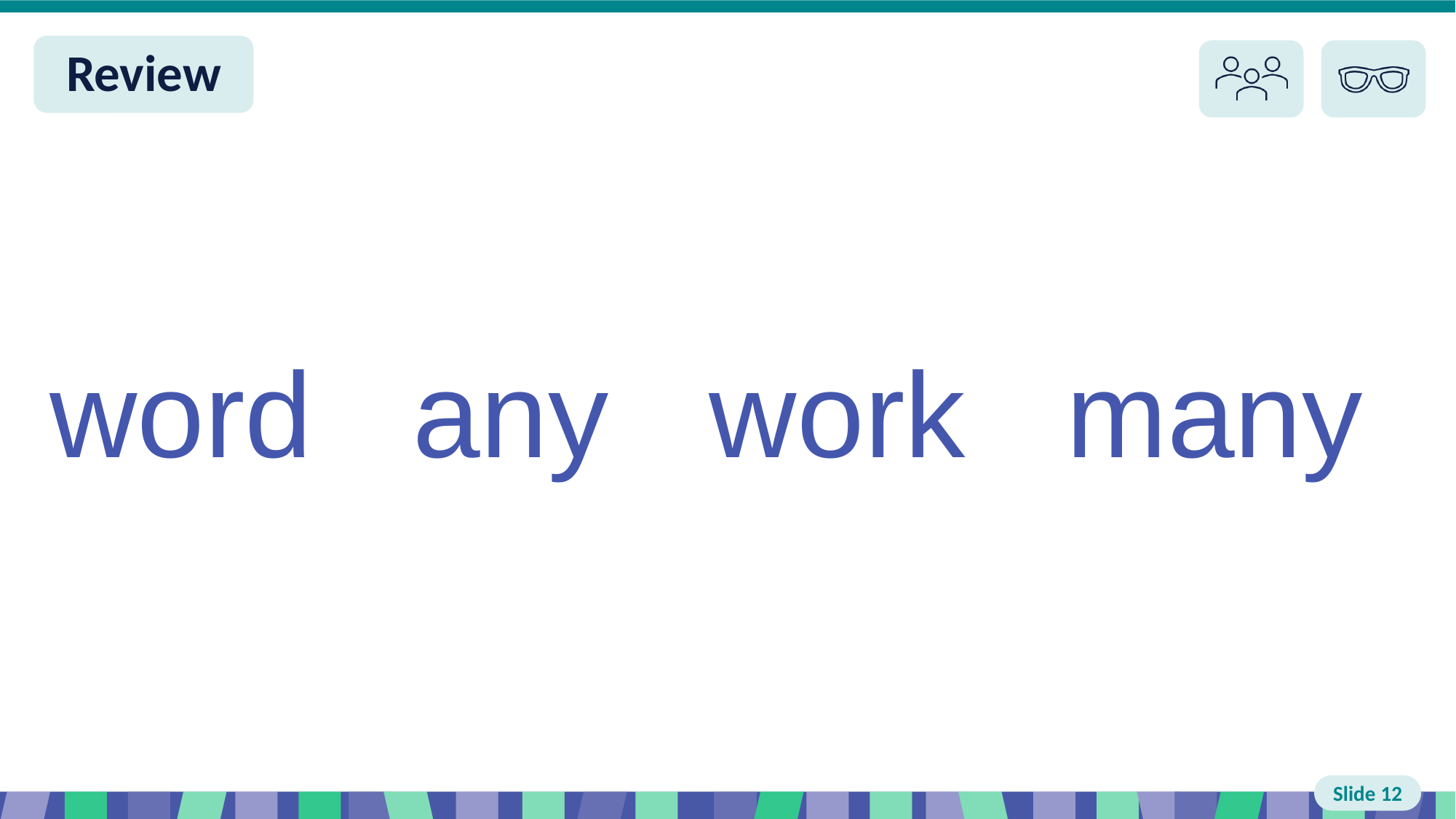

Slide 12 Review You do
word   any   work   many